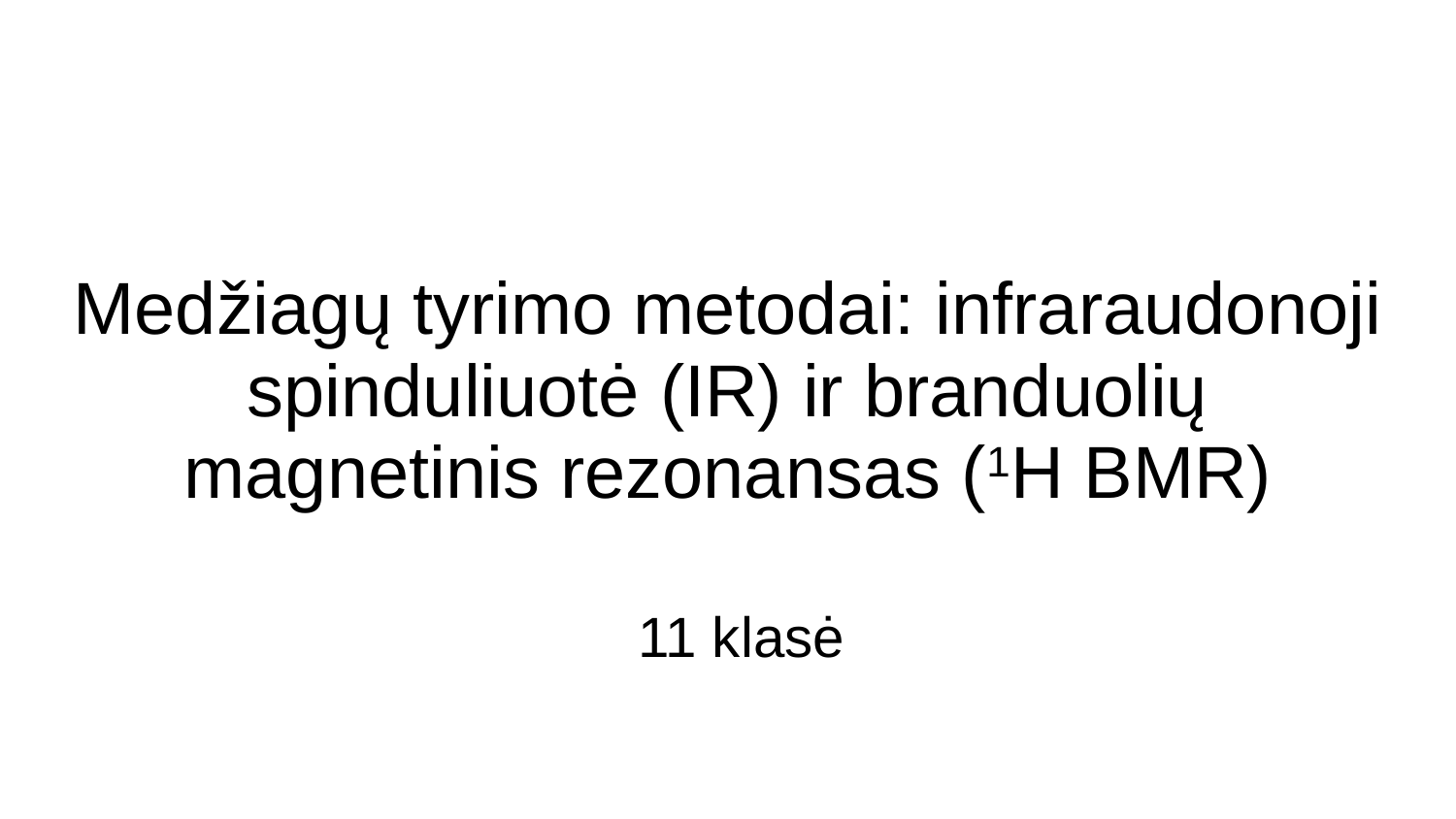

# Medžiagų tyrimo metodai: infraraudonoji spinduliuotė (IR) ir branduolių magnetinis rezonansas (1H BMR)
11 klasė